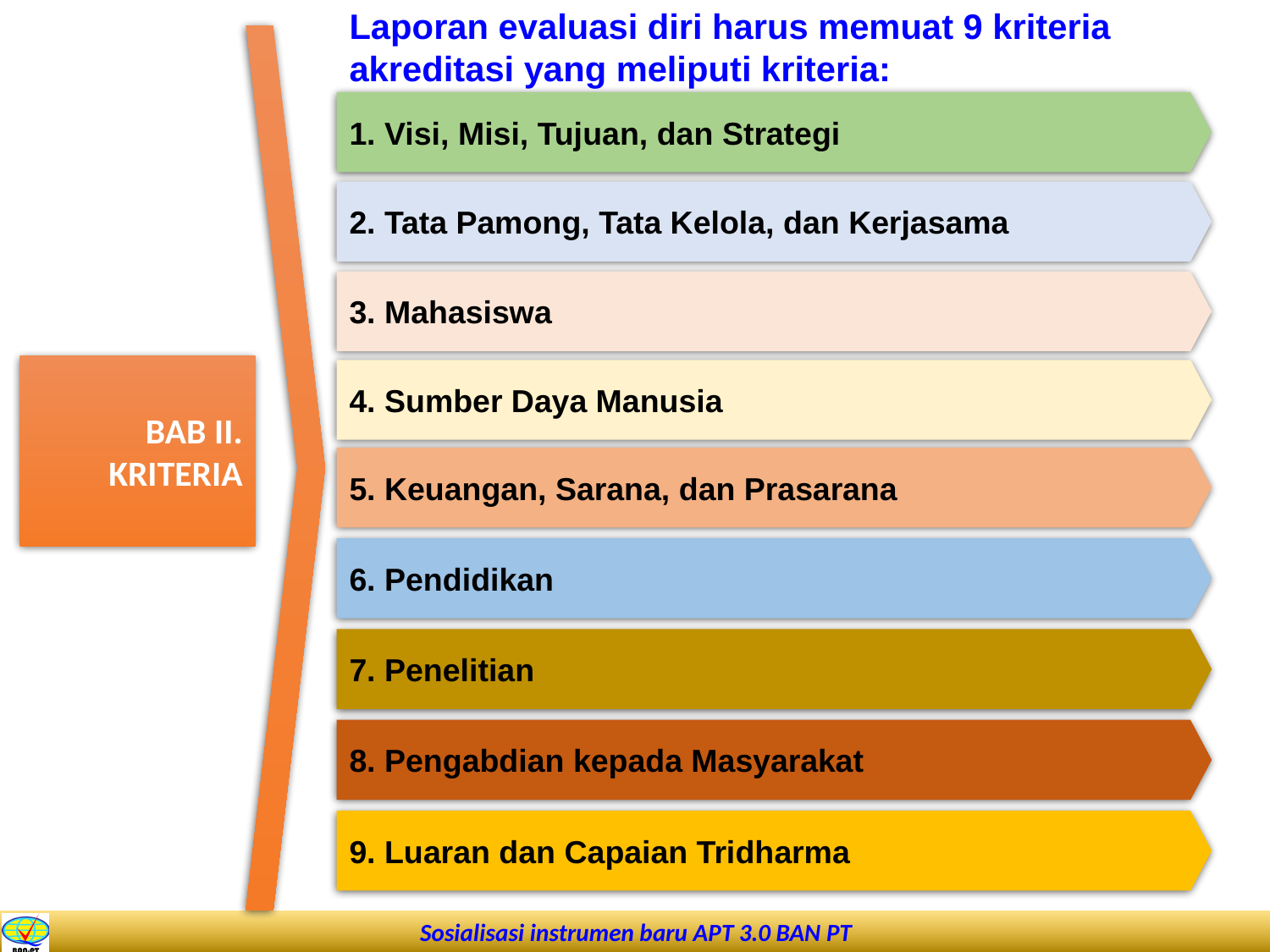

Laporan evaluasi diri harus memuat 9 kriteria akreditasi yang meliputi kriteria:

1. Visi, Misi, Tujuan, dan Strategi
2. Tata Pamong, Tata Kelola, dan Kerjasama
3. Mahasiswa
BAB II.
KRITERIA
4. Sumber Daya Manusia
5. Keuangan, Sarana, dan Prasarana
6. Pendidikan
7. Penelitian
8. Pengabdian kepada Masyarakat
9. Luaran dan Capaian Tridharma